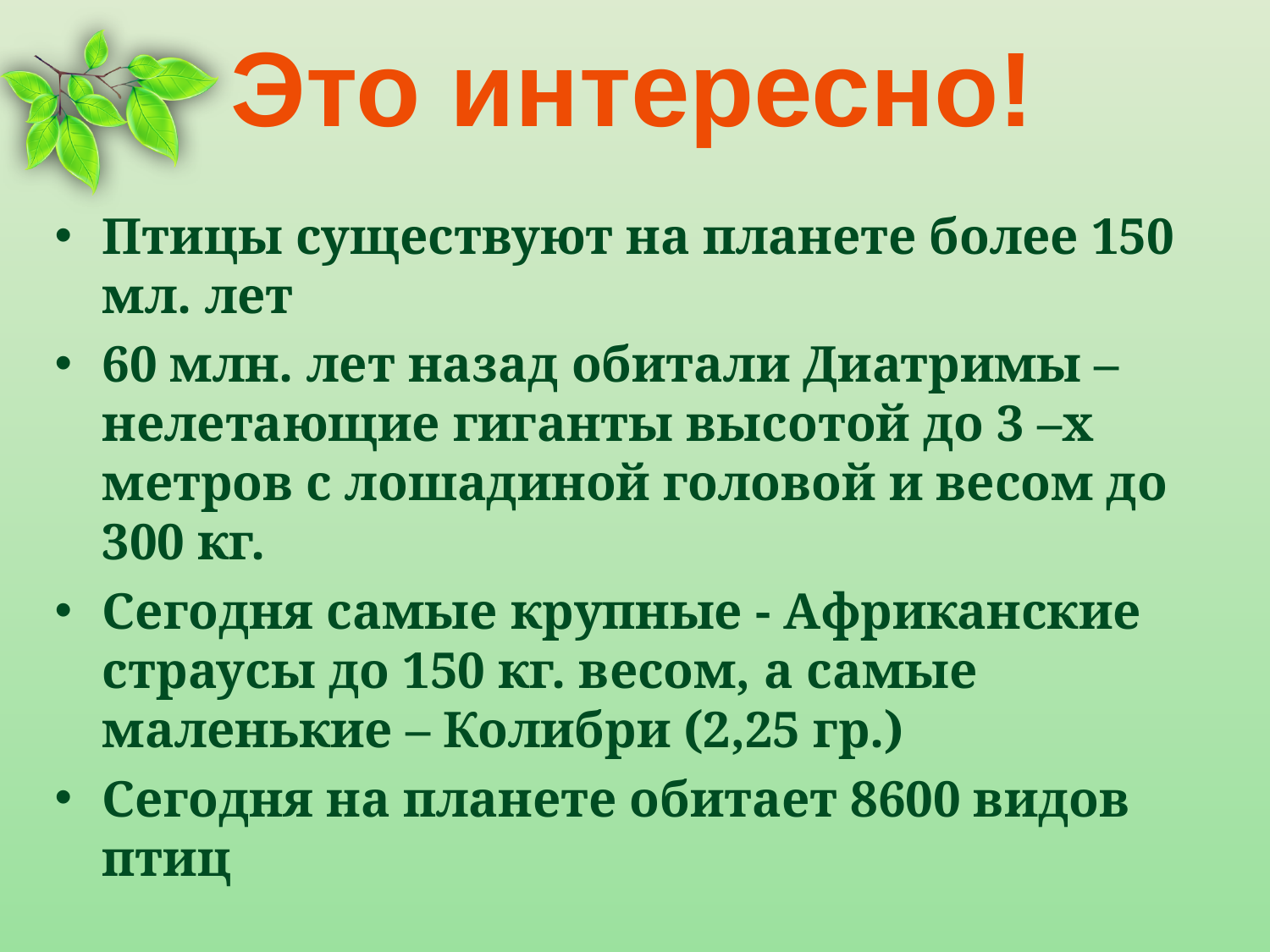

# Это интересно!
Птицы существуют на планете более 150 мл. лет
60 млн. лет назад обитали Диатримы –нелетающие гиганты высотой до 3 –х метров с лошадиной головой и весом до 300 кг.
Сегодня самые крупные - Африканские страусы до 150 кг. весом, а самые маленькие – Колибри (2,25 гр.)
Сегодня на планете обитает 8600 видов птиц